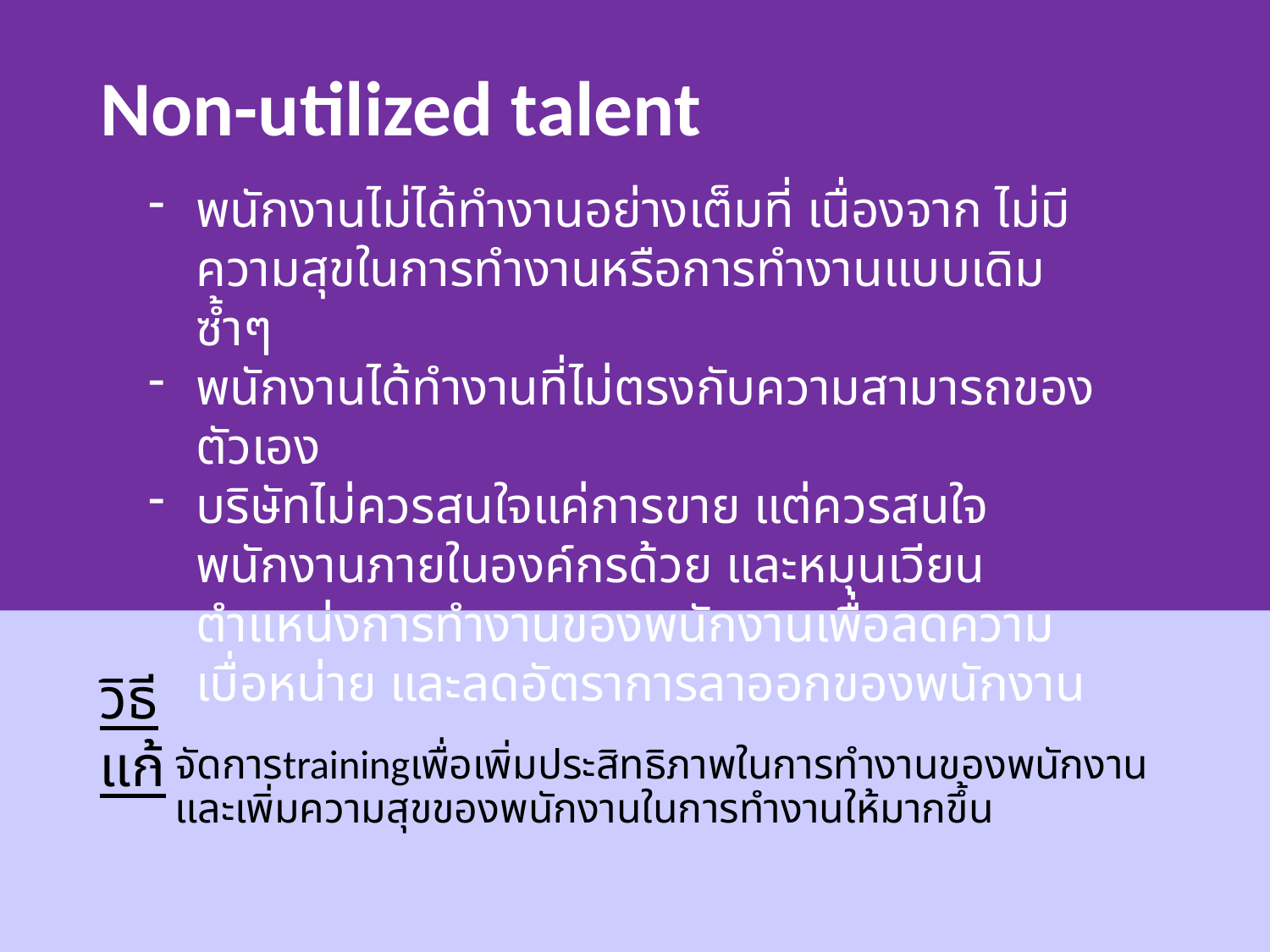

# Non-utilized talent
พนักงานไม่ได้ทำงานอย่างเต็มที่ เนื่องจาก ไม่มีความสุขในการทำงานหรือการทำงานแบบเดิมซ้ำๆ
พนักงานได้ทำงานที่ไม่ตรงกับความสามารถของตัวเอง
บริษัทไม่ควรสนใจแค่การขาย แต่ควรสนใจพนักงานภายในองค์กรด้วย และหมุนเวียนตำแหน่งการทำงานของพนักงานเพื่อลดความเบื่อหน่าย และลดอัตราการลาออกของพนักงาน

วิธีแก้

จัดการtrainingเพื่อเพิ่มประสิทธิภาพในการทำงานของพนักงาน และเพิ่มความสุขของพนักงานในการทำงานให้มากขึ้น